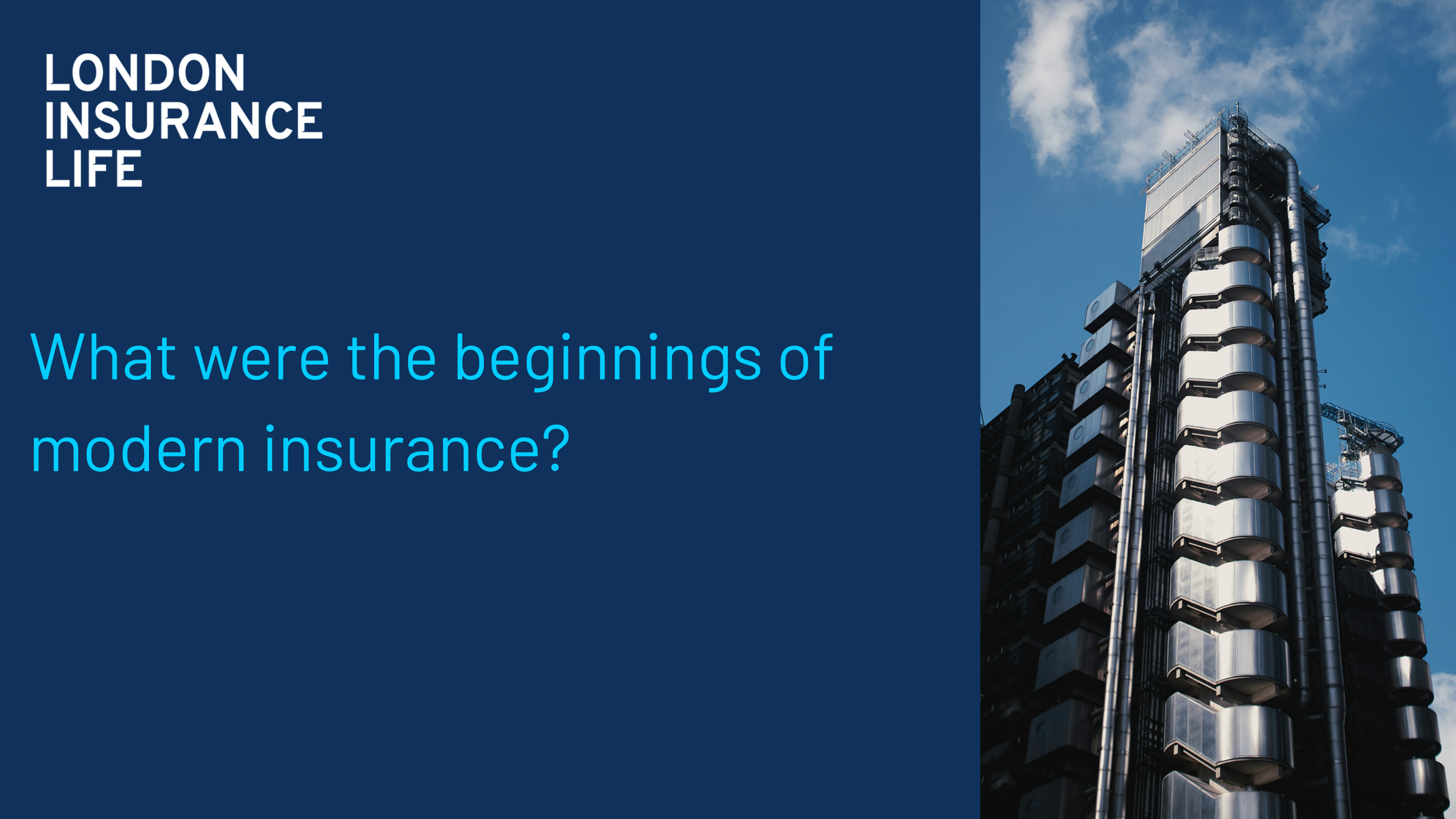

What were the beginnings of modern insurance?